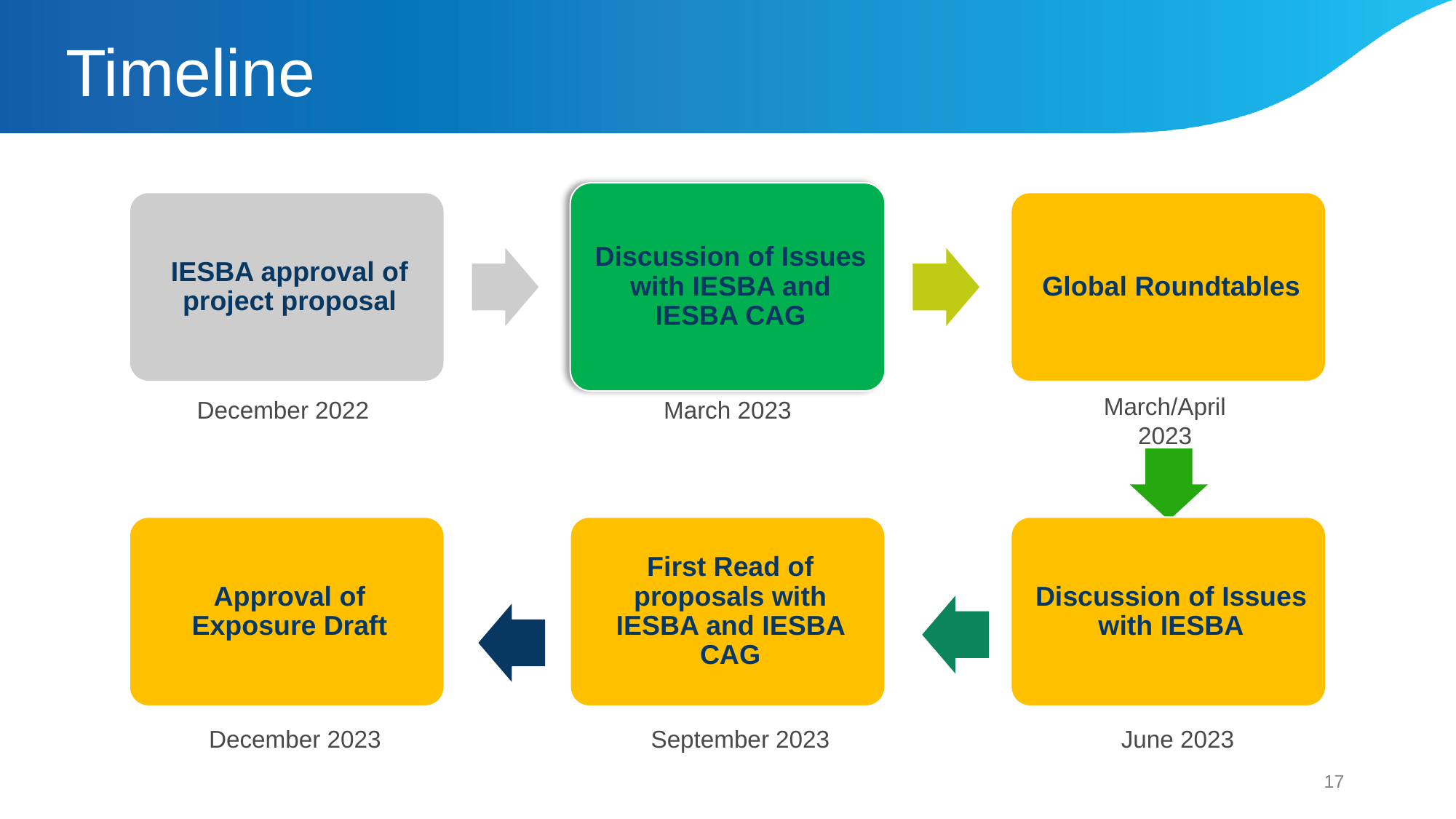

# Timeline
IESBA approval of project proposal

Discussion of Issues with IESBA and IESBA CAG

Global Roundtables

Discussion of Issues with IESBA

First Read of proposals with IESBA and IESBA CAG

Approval of Exposure Draft
March/April 2023
December 2022
March 2023
December 2023
September 2023
June 2023
17